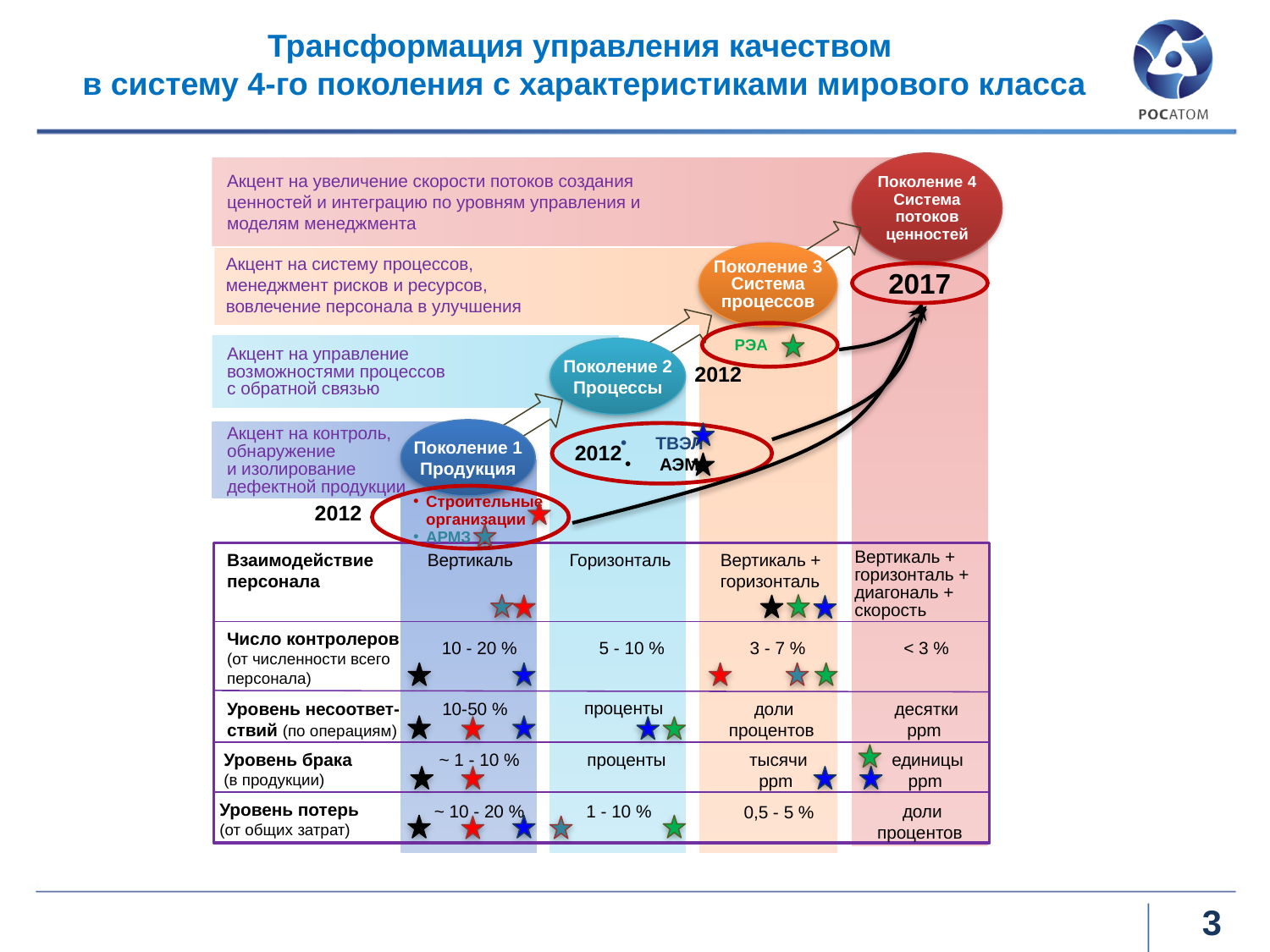

# Трансформация управления качеством в систему 4-го поколения с характеристиками мирового класса

Поколение 4
Система
потоков
ценностей
Акцент на увеличение скорости потоков создания ценностей и интеграцию по уровням управления и моделям менеджмента

Поколение 3
Система
процессов
Акцент на систему процессов, менеджмент рисков и ресурсов, вовлечение персонала в улучшения
2017

РЭА

Поколение 2
Процессы
Акцент на управление
возможностями процессов
с обратной связью
2012

Акцент на контроль,
обнаружение
и изолирование дефектной продукции
Поколение 1
Продукция
 ТВЭЛ
 АЭМ

2012

Строительные организации
АРМЗ
2012

Взаимодействие
персонала
Вертикаль
Горизонталь
Вертикаль +
горизонталь
Вертикаль +
горизонталь +
диагональ +
скорость
Число контролеров  (от численности всего
персонала)
10 - 20 %
 5 - 10 %
 3 - 7 %
 < 3 %
 проценты
Уровень несоответ-
ствий (по операциям)
10-50 %
 доли
процентов
 десятки
ppm
Уровень брака
(в продукции)
~ 1 - 10 %
 проценты
 тысячи
ppm
Уровень потерь
(от общих затрат)
~ 10 - 20 %

 единицы
ppm

1 - 10 %
 доли
процентов
0,5 - 5 %

3